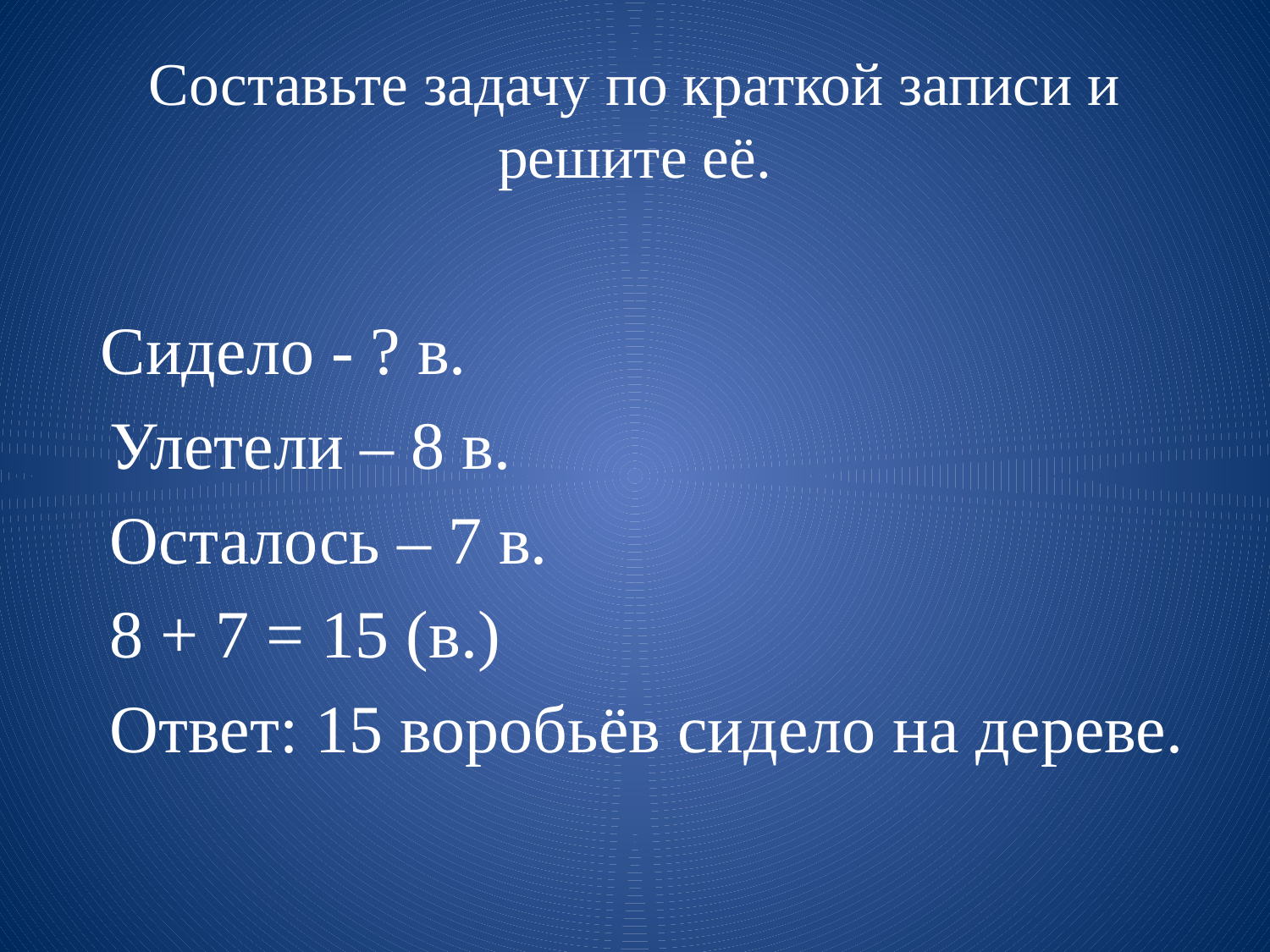

# Составьте задачу по краткой записи и решите её.

  Сидело - ? в.
  Улетели – 8 в.
  Осталось – 7 в.
  8 + 7 = 15 (в.)
  Ответ: 15 воробьёв сидело на дереве.